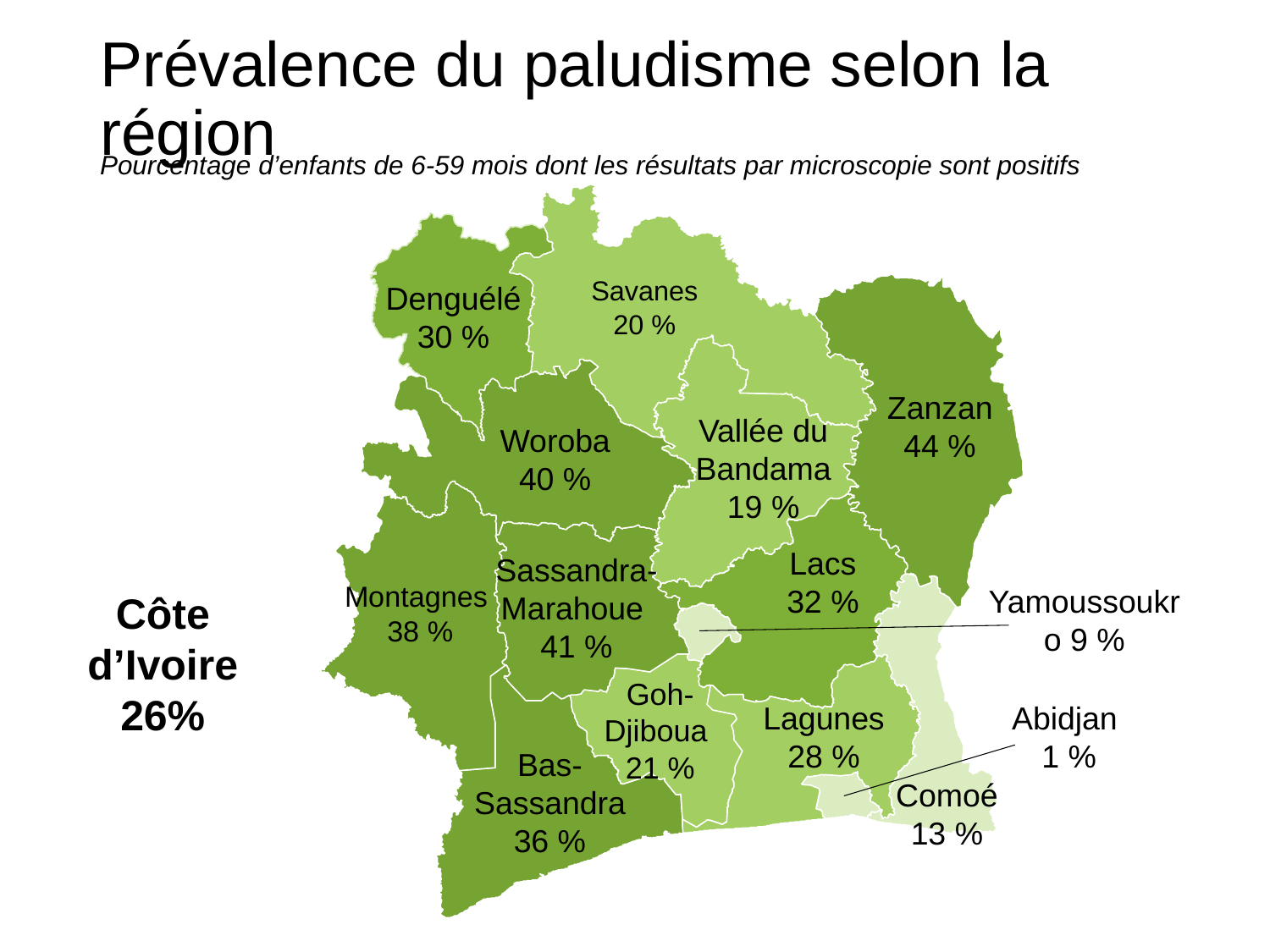

# Prévalence du paludisme selon la région

Pourcentage d’enfants de 6-59 mois dont les résultats par microscopie sont positifs
Savanes
20 %
Denguélé
30 %
Zanzan
44 %
Vallée du Bandama
19 %
Woroba
40 %
Lacs
32 %
Sassandra-Marahoue
41 %
Montagnes
38 %
Yamoussoukro 9 %
Côte d’Ivoire
26%
Goh-
Djiboua
21 %
Abidjan
 1 %
Lagunes
28 %
Bas-Sassandra
36 %
Comoé
13 %